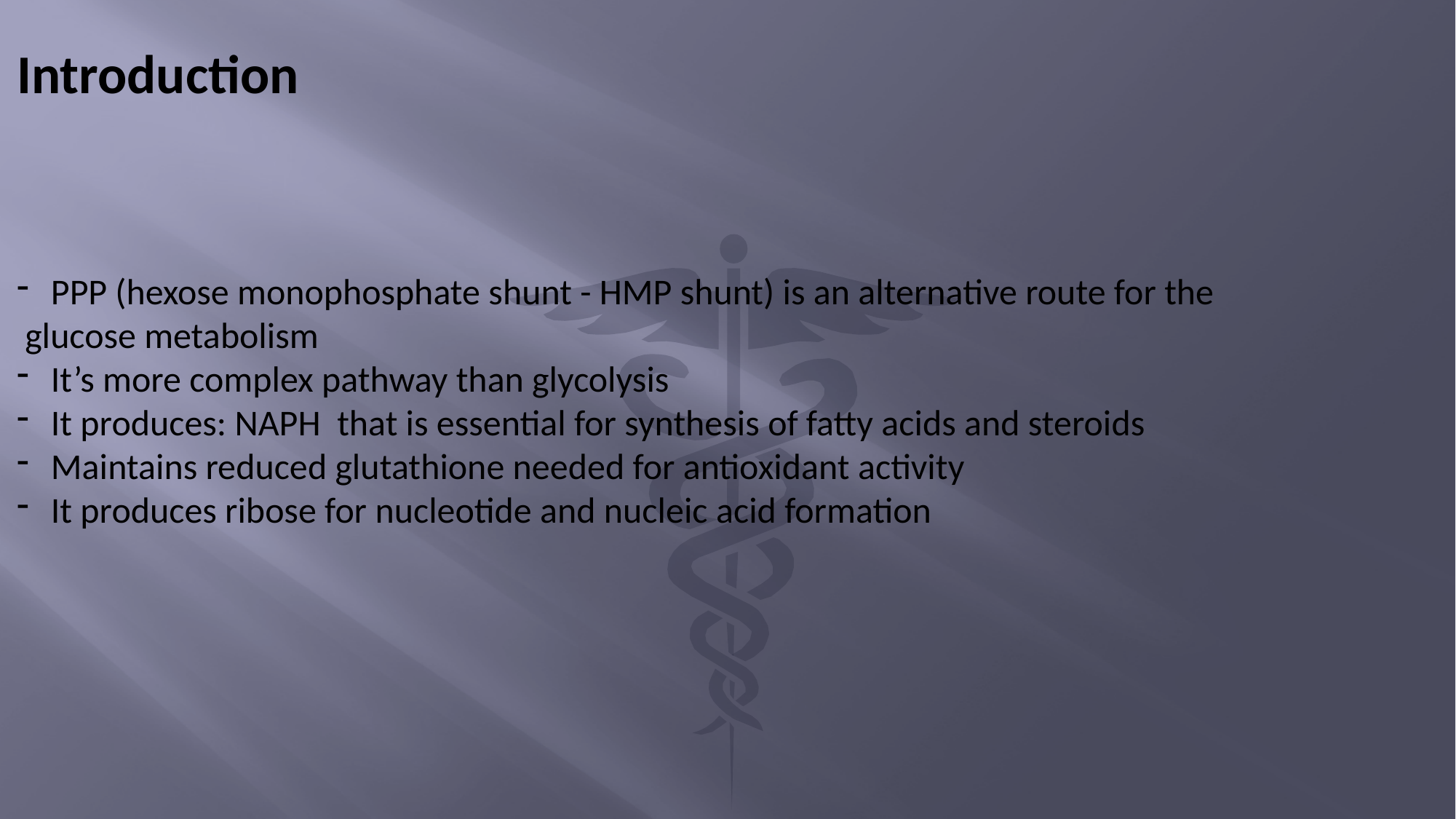

Introduction

PPP (hexose monophosphate shunt - HMP shunt) is an alternative route for the
 glucose metabolism
It’s more complex pathway than glycolysis
It produces: NAPH  that is essential for synthesis of fatty acids and steroids
Maintains reduced glutathione needed for antioxidant activity
It produces ribose for nucleotide and nucleic acid formation